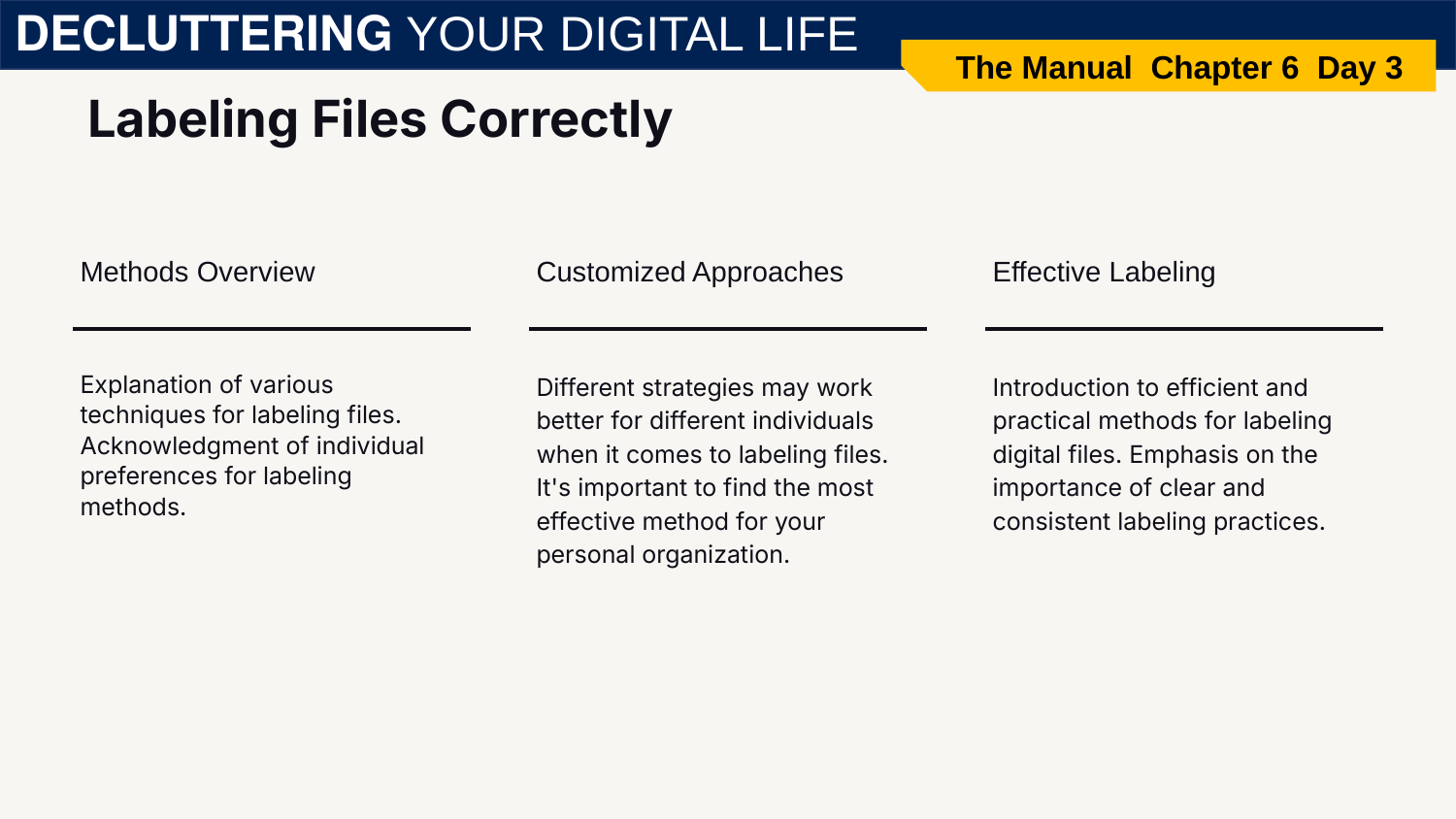

DECLUTTERING YOUR DIGITAL LIFE
The Manual  Chapter 6  Day 3

# Labeling Files Correctly
Methods Overview
Customized Approaches
Effective Labeling
Explanation of various techniques for labeling files. Acknowledgment of individual preferences for labeling methods.
Different strategies may work better for different individuals when it comes to labeling files. It's important to find the most effective method for your personal organization.
Introduction to efficient and practical methods for labeling digital files. Emphasis on the importance of clear and consistent labeling practices.